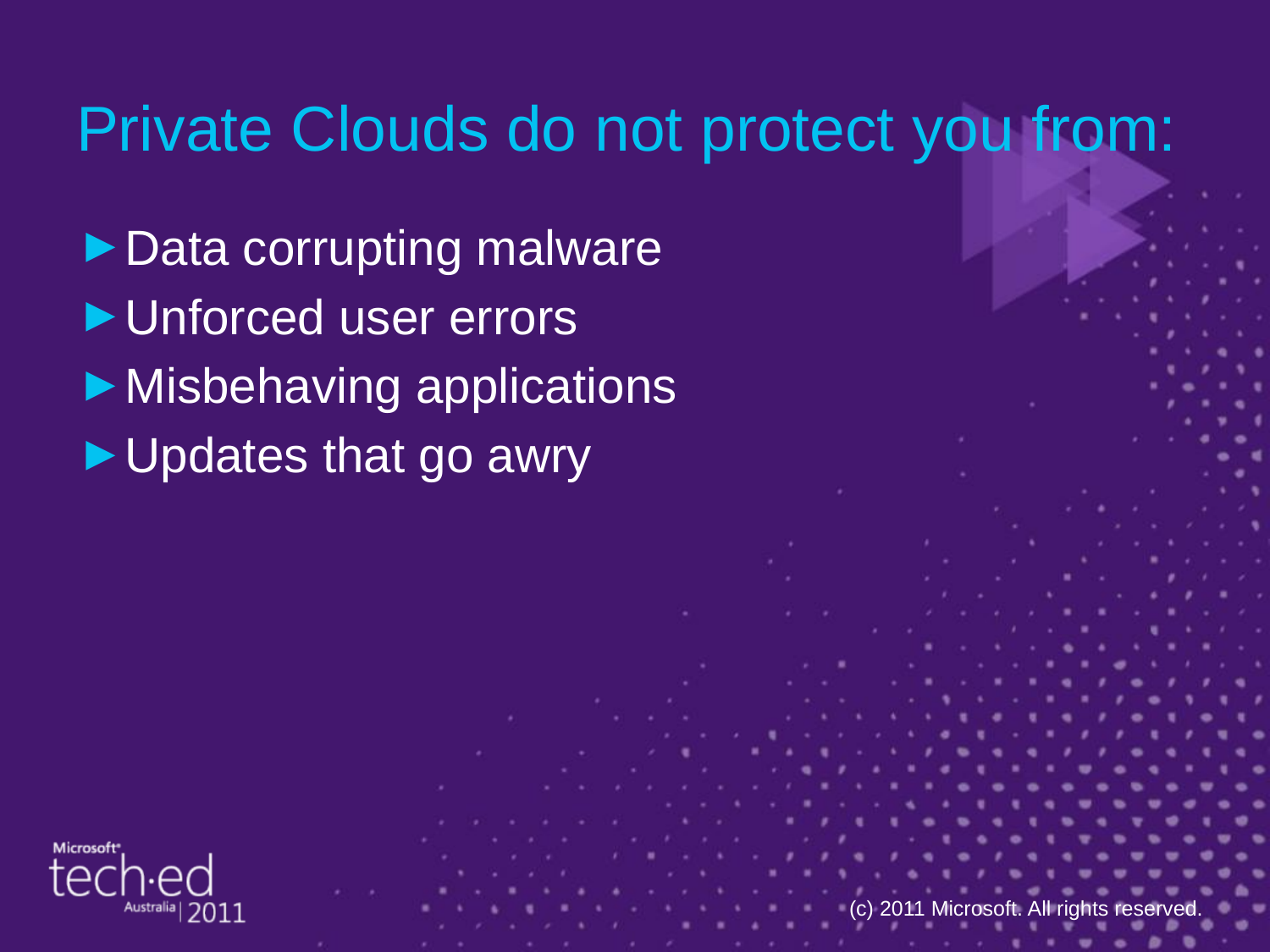

# Private Clouds do not protect you from:
Data corrupting malware
Unforced user errors
Misbehaving applications
Updates that go awry

(c) 2011 Microsoft. All rights reserved.